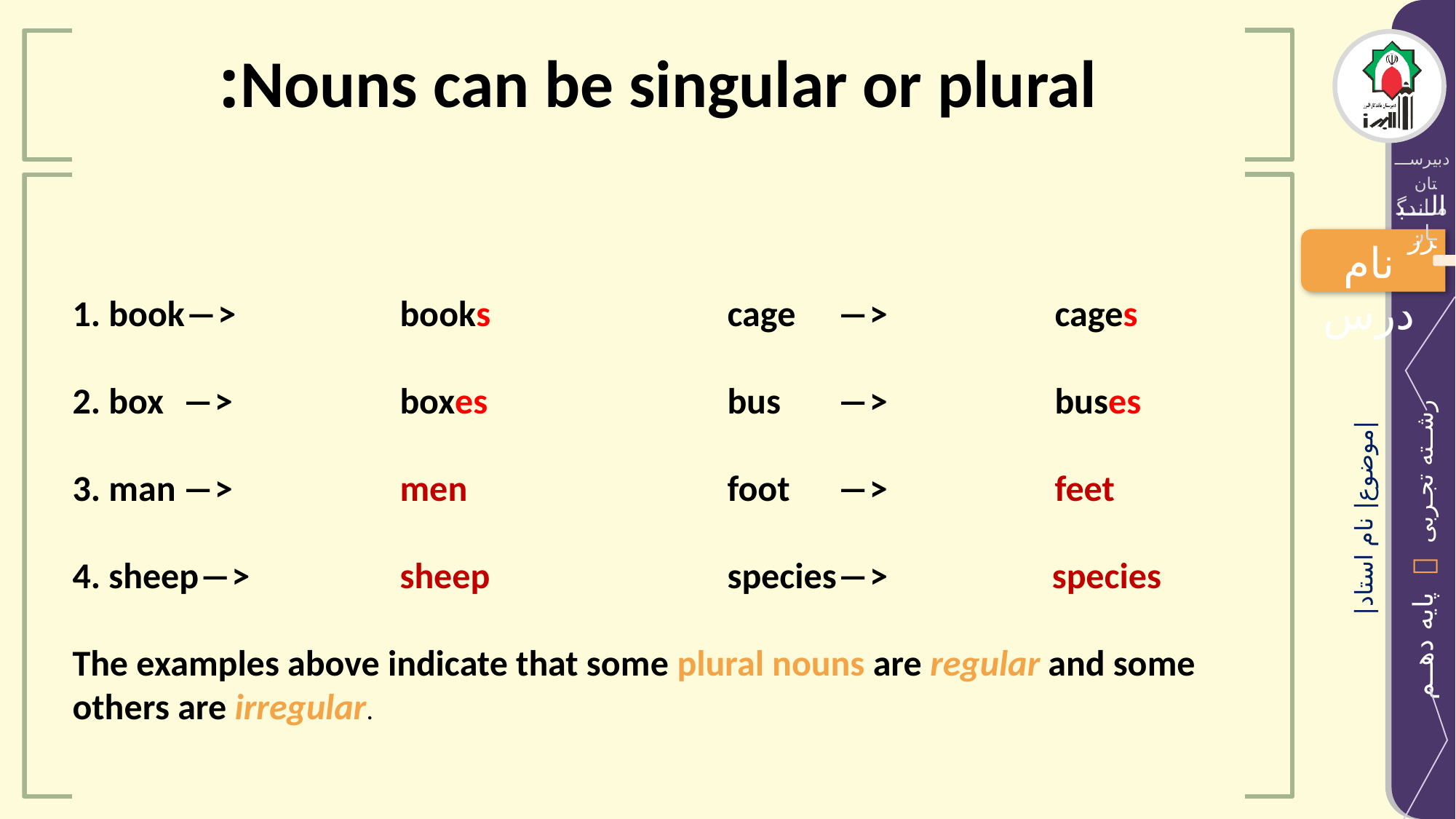

Nouns can be singular or plural:
1. book―>		books			cage	―>		cages
2. box 	―>		boxes			bus	―>		buses
3. man	―>		men			foot	―>		feet
4. sheep―>		sheep			species―>	             species

The examples above indicate that some plural nouns are regular and some others are irregular.